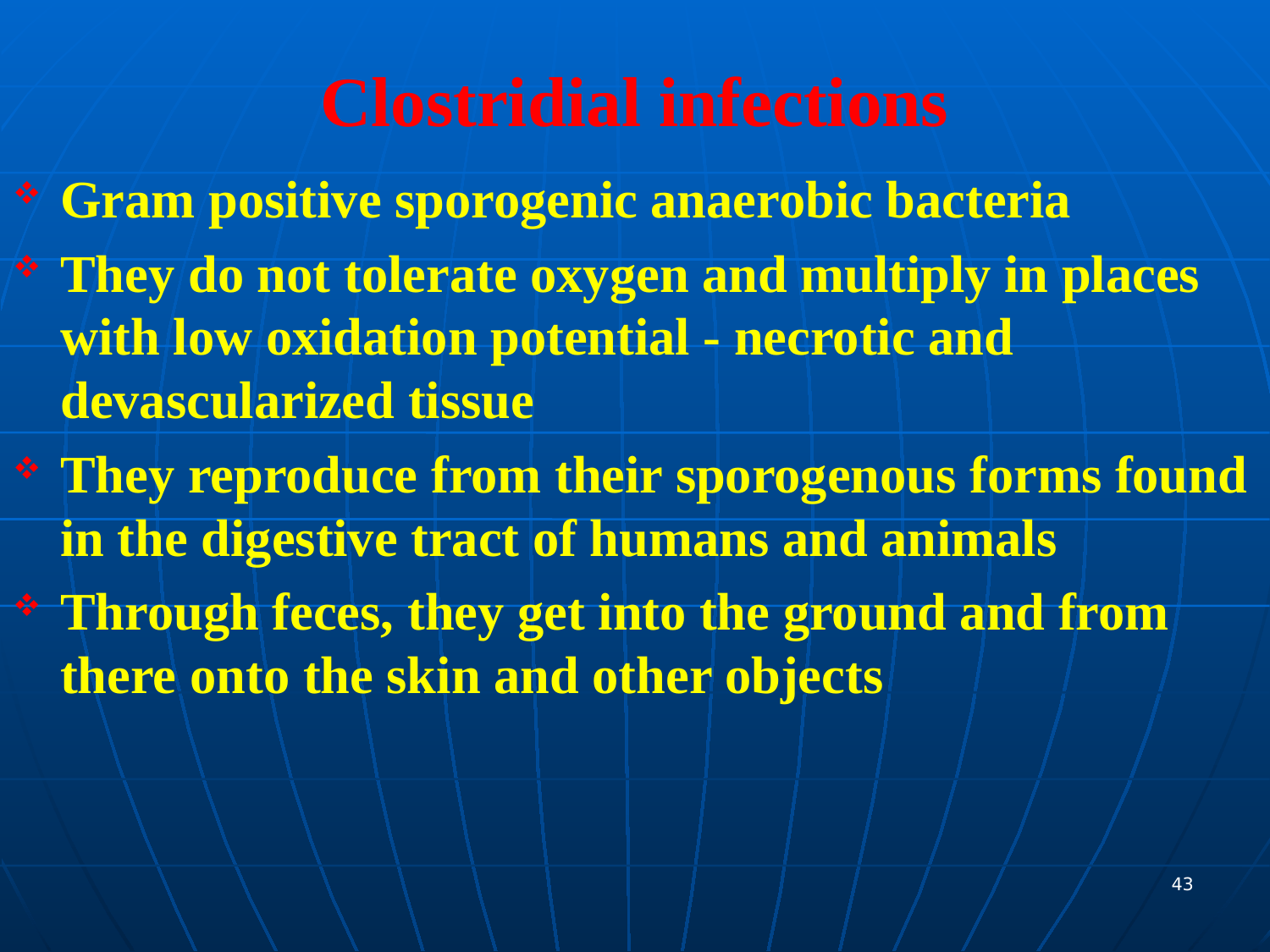

# Clostridial infections
Gram positive sporogenic anaerobic bacteria
They do not tolerate oxygen and multiply in places with low oxidation potential - necrotic and devascularized tissue
They reproduce from their sporogenous forms found in the digestive tract of humans and animals
Through feces, they get into the ground and from there onto the skin and other objects
43